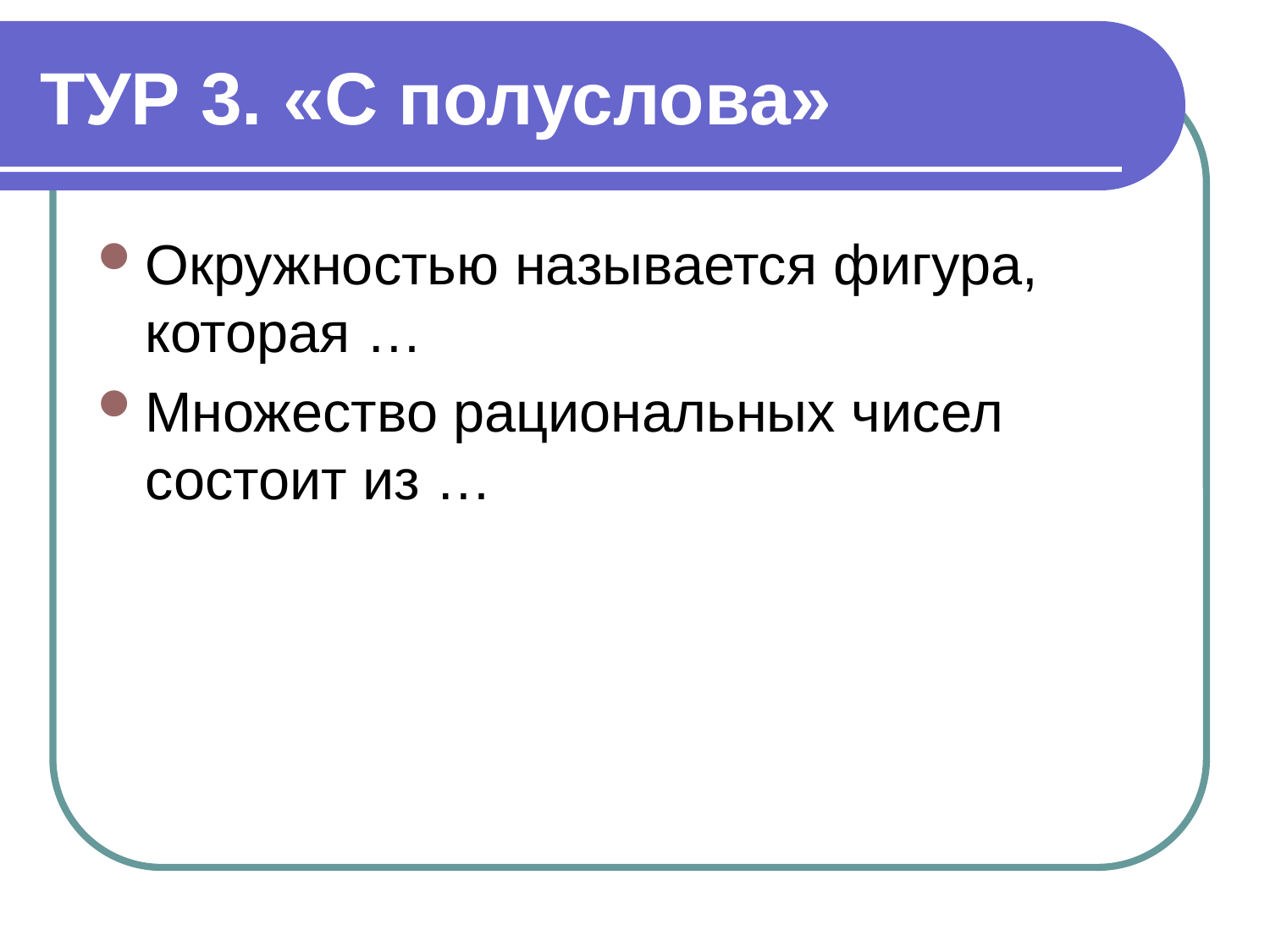

# ТУР 3. «С полуслова»
Окружностью называется фигура, которая …
Множество рациональных чисел состоит из …